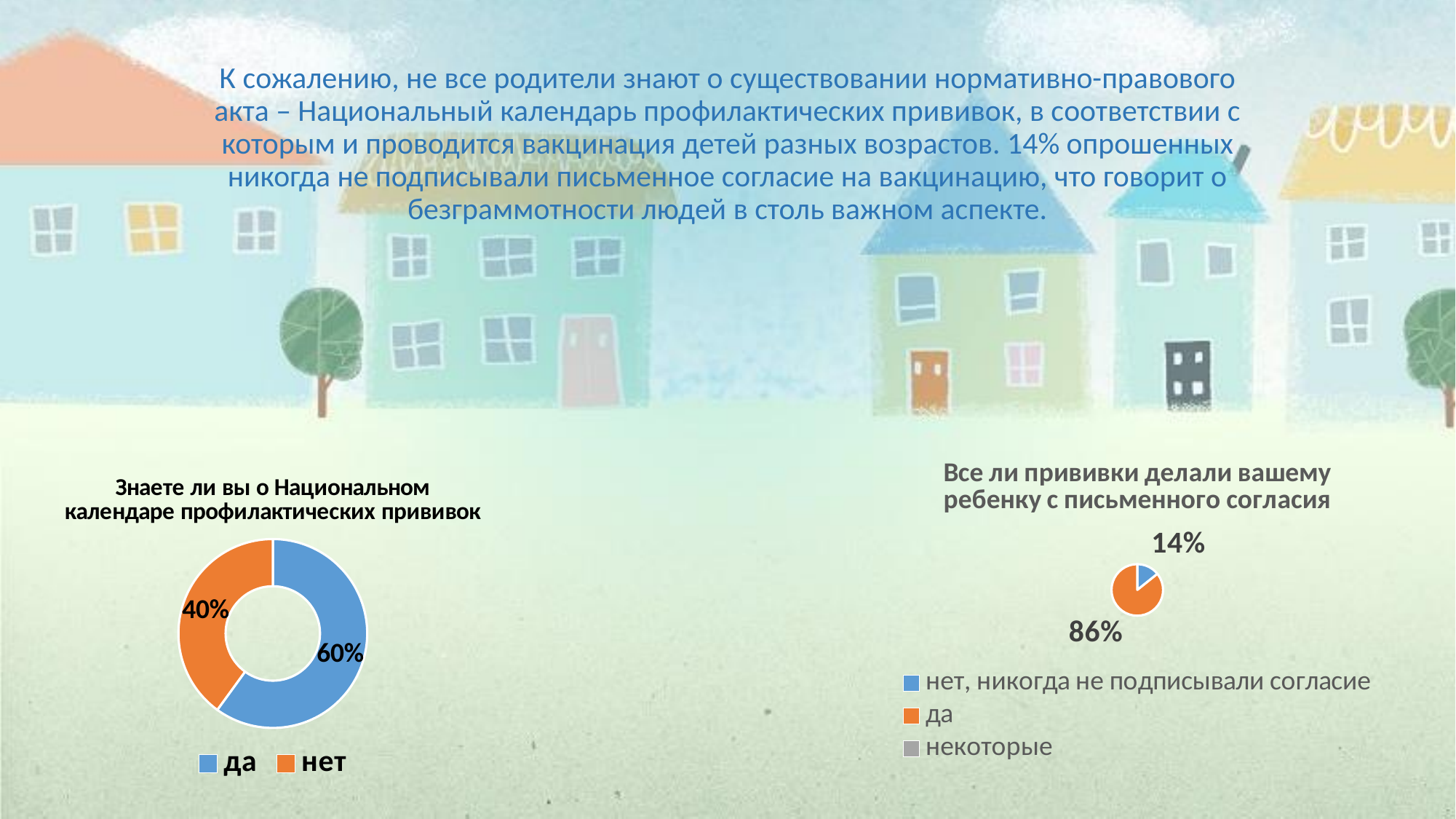

# К сожалению, не все родители знают о существовании нормативно-правового акта – Национальный календарь профилактических прививок, в соответствии с которым и проводится вакцинация детей разных возрастов. 14% опрошенных никогда не подписывали письменное согласие на вакцинацию, что говорит о безграммотности людей в столь важном аспекте.

### Chart: Все ли прививки делали вашему ребенку с письменного согласия

| Category |  |
|---|---|
| нет, никогда не подписывали согласие | 1.0 |
| да | 6.0 |
| некоторые | 0.0 |

### Chart: Знаете ли вы о Национальном календаре профилактических прививок

| Category |  |
|---|---|
| да | 6.0 |
| нет | 4.0 |